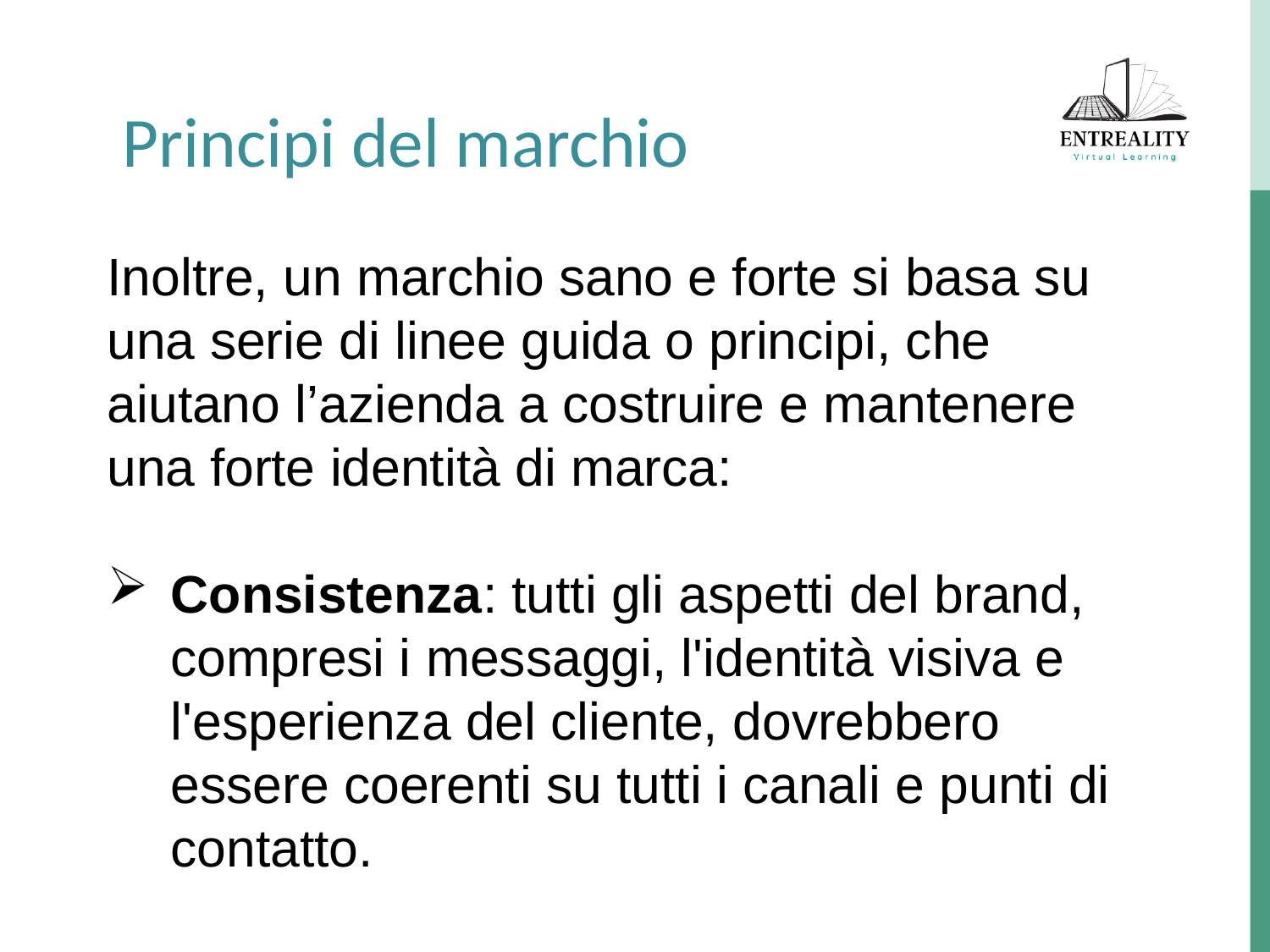

Principi del marchio
Inoltre, un marchio sano e forte si basa su una serie di linee guida o principi, che aiutano l’azienda a costruire e mantenere una forte identità di marca:

Consistenza: tutti gli aspetti del brand, compresi i messaggi, l'identità visiva e l'esperienza del cliente, dovrebbero essere coerenti su tutti i canali e punti di contatto.